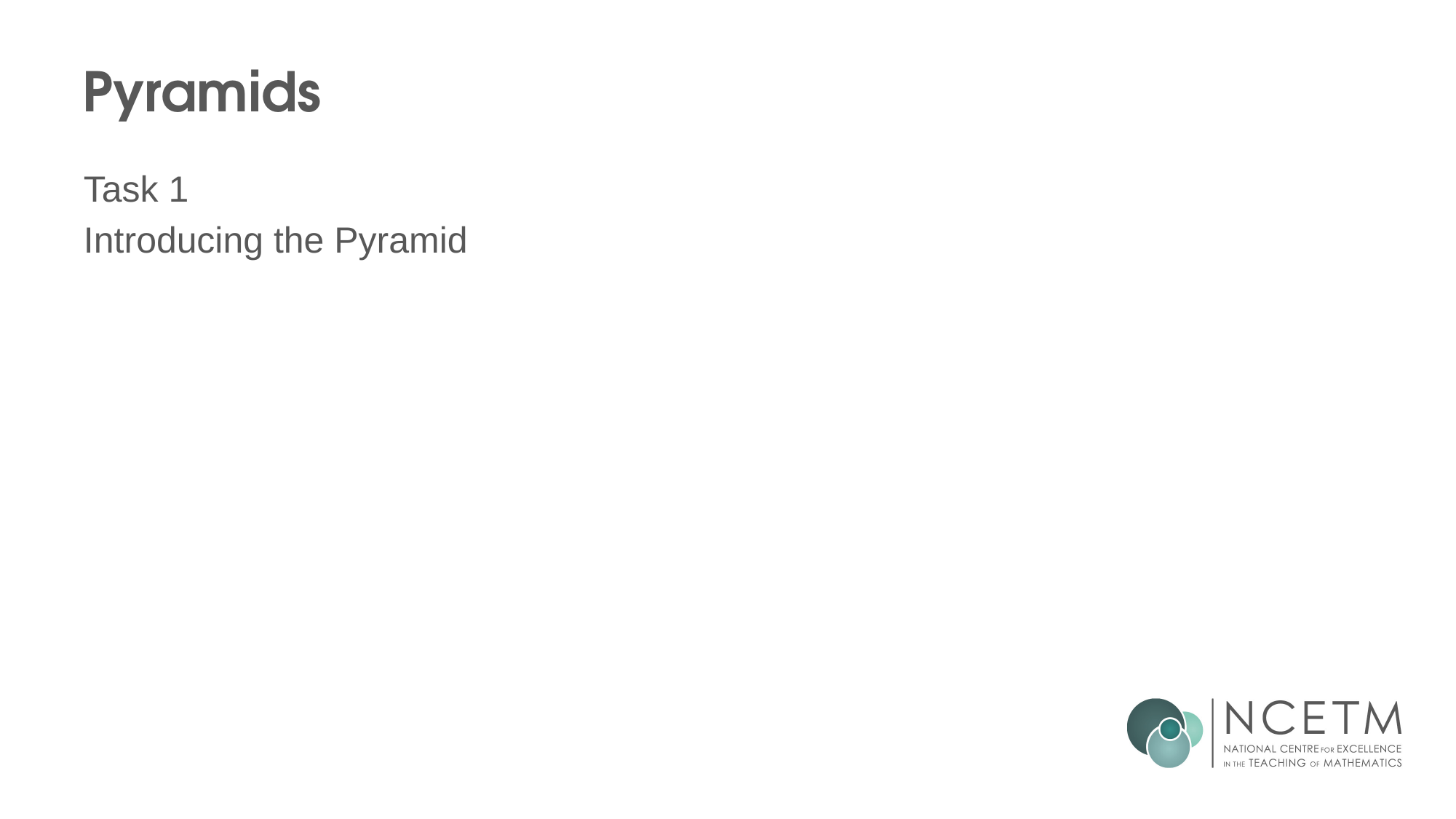

# Pyramids
Task 1
Introducing the Pyramid